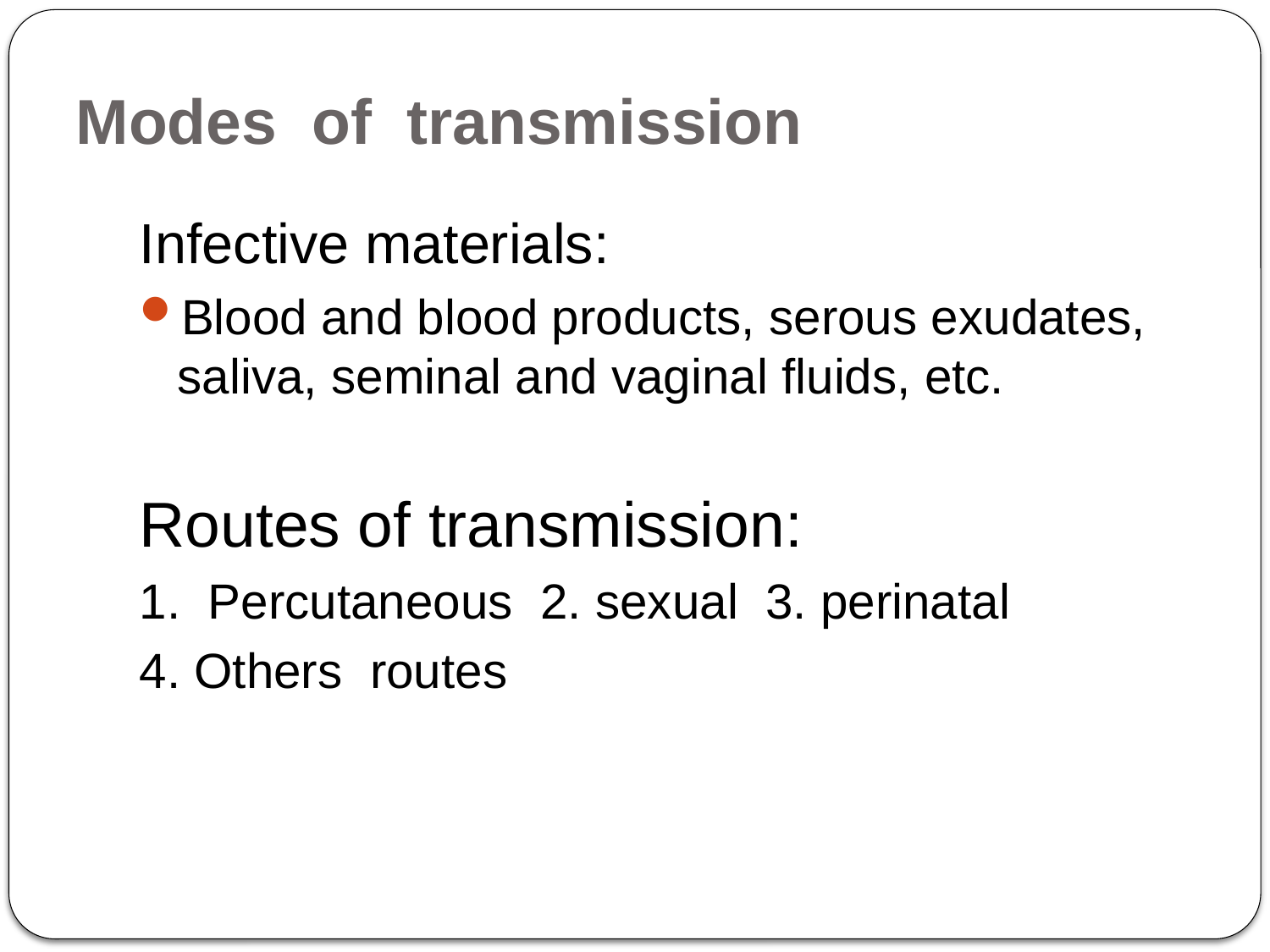

# Modes  of  transmission
Infective materials:
Blood and blood products, serous exudates, saliva, seminal and vaginal fluids, etc.

Routes of transmission:
1.  Percutaneous  2. sexual  3. perinatal
4. Others  routes